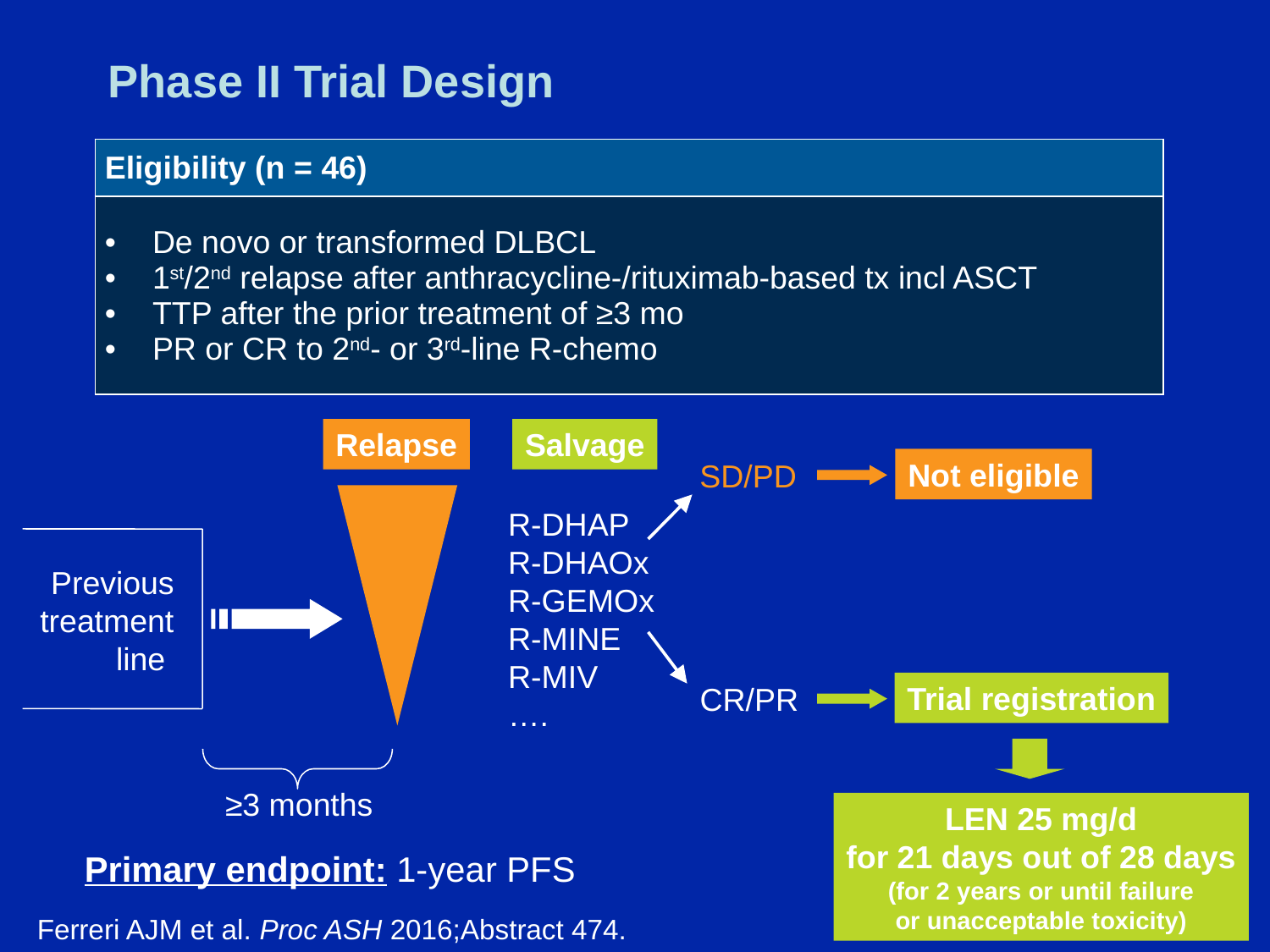

# Phase II Trial Design
| Eligibility (n = 46) |
| --- |
| De novo or transformed DLBCL 1st/2nd relapse after anthracycline-/rituximab-based tx incl ASCT TTP after the prior treatment of ≥3 mo PR or CR to 2nd- or 3rd-line R-chemo |
Relapse
Salvage
Not eligible
SD/PD

R-DHAP
R-DHAOx
R-GEMOx
R-MINE
R-MIV
….

Previous
treatment
line

Trial registration
CR/PR

≥3 months
LEN 25 mg/d
for 21 days out of 28 days
(for 2 years or until failure
or unacceptable toxicity)
Primary endpoint: 1-year PFS
Ferreri AJM et al. Proc ASH 2016;Abstract 474.